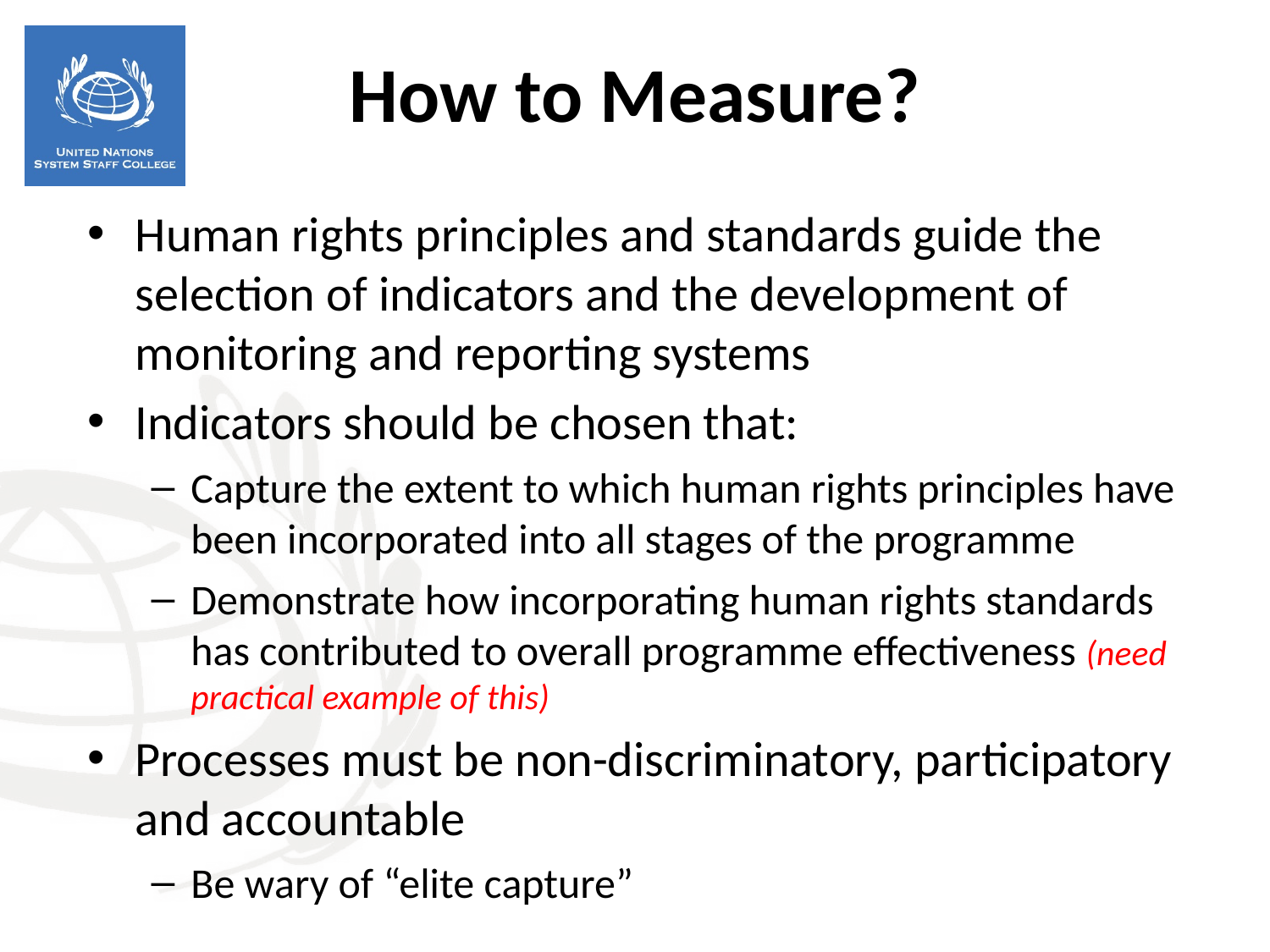

How to Measure?
Human rights principles and standards guide the selection of indicators and the development of monitoring and reporting systems
Indicators should be chosen that:
Capture the extent to which human rights principles have been incorporated into all stages of the programme
Demonstrate how incorporating human rights standards has contributed to overall programme effectiveness (need practical example of this)
Processes must be non-discriminatory, participatory and accountable
Be wary of “elite capture”